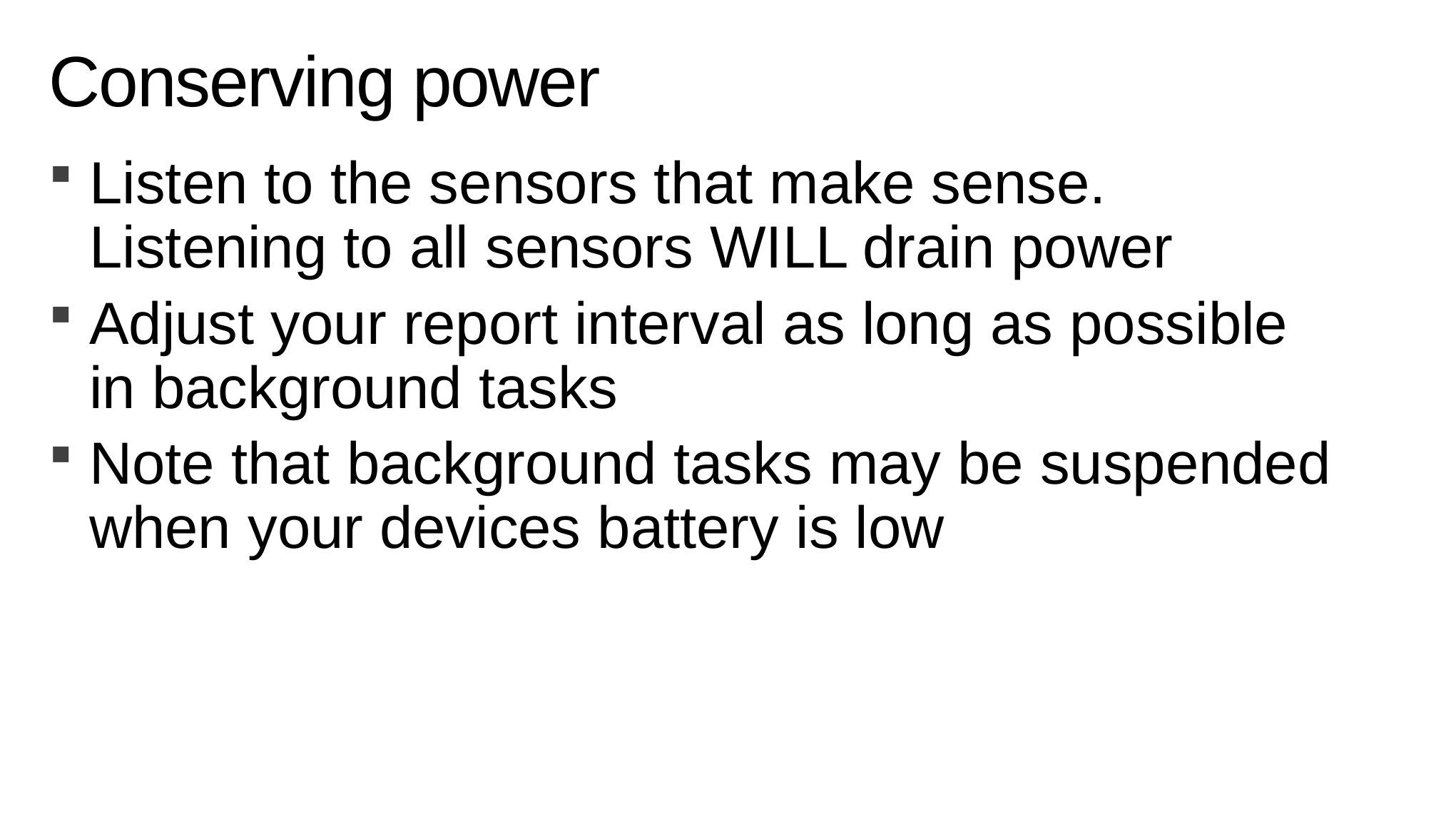

# Conserving power
Listen to the sensors that make sense.
Listening to all sensors WILL drain power
Adjust your report interval as long as possible
in background tasks
Note that background tasks may be suspended when your devices battery is low